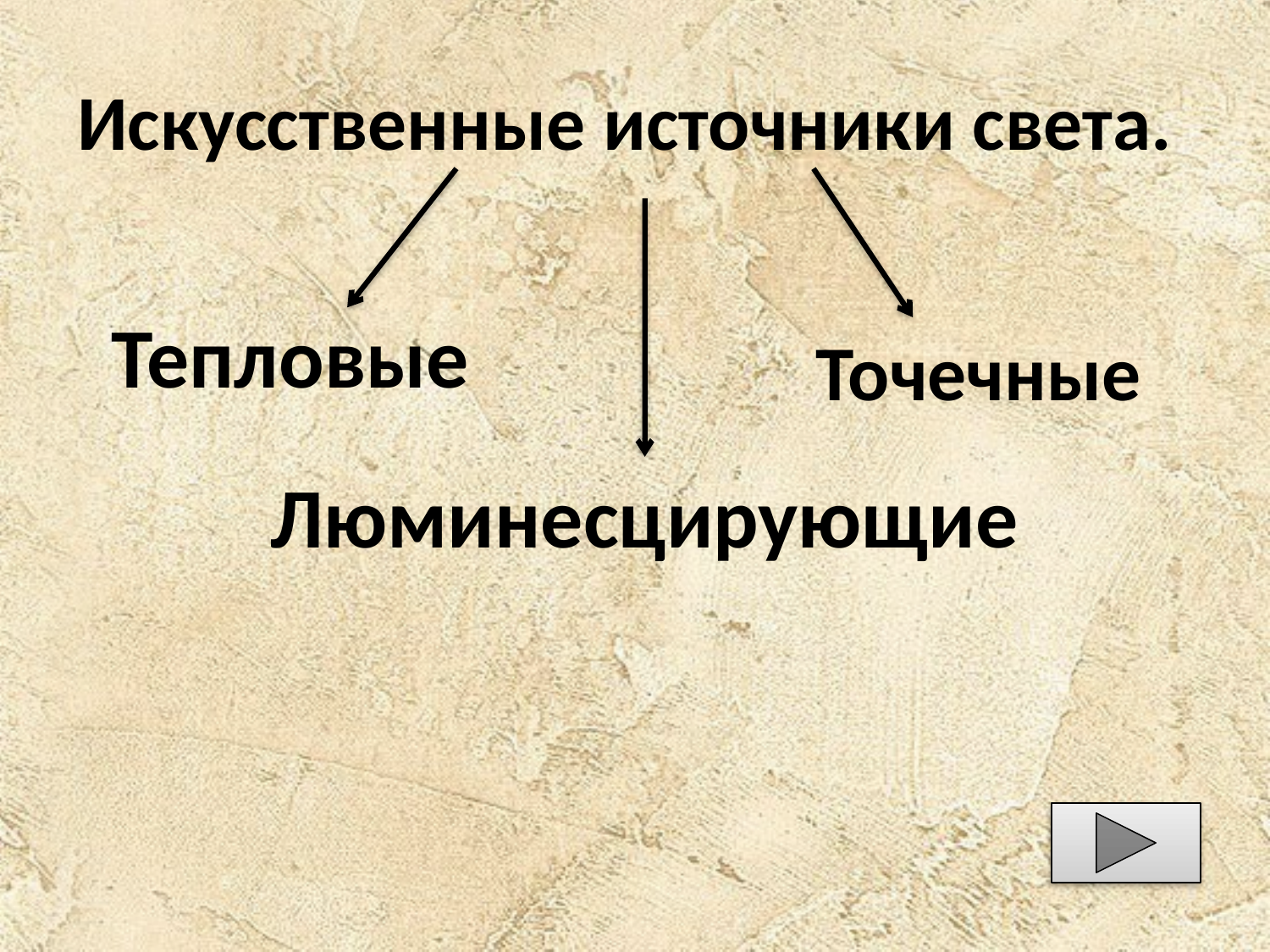

# Искусственные источники света.
Тепловые
Точечные
Люминесцирующие